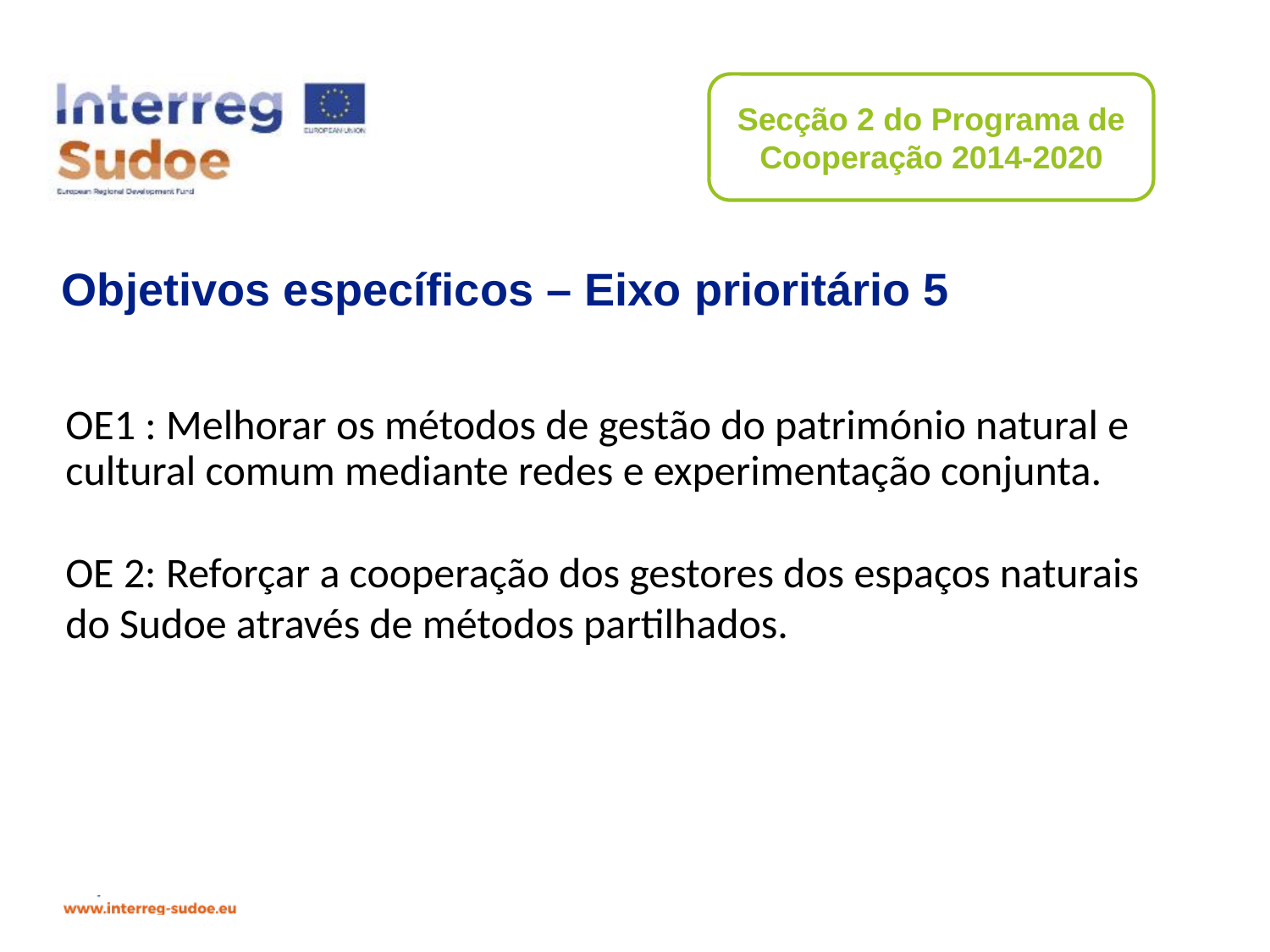

Secção 2 do Programa de Cooperação 2014-2020
# Objetivos específicos – Eixo prioritário 5
OE1 : Melhorar os métodos de gestão do património natural e cultural comum mediante redes e experimentação conjunta.
OE 2: Reforçar a cooperação dos gestores dos espaços naturais do Sudoe através de métodos partilhados.